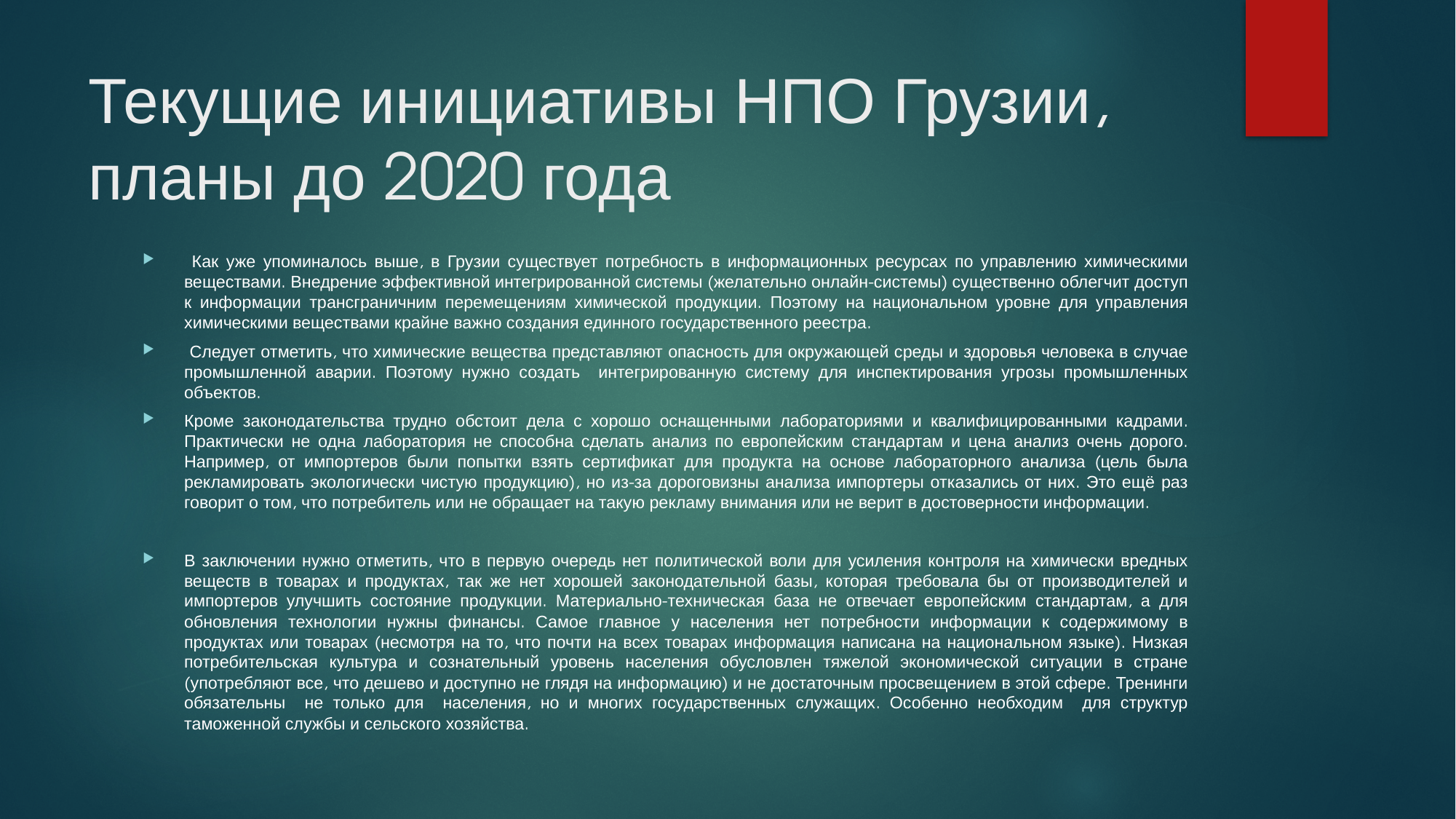

# Текущие инициативы НПО Грузии, планы до 2020 года
 Как уже упоминалось выше, в Грузии существует потребность в информационных ресурсах по управлению химическими веществами. Внедрение эффективной интегрированной системы (желательно онлайн-системы) существенно облегчит доступ к информации трансграничним перемещениям химической продукции. Поэтому на национальном уровне для управления химическими веществами крайне важно создания единного государственного реестра.
 Следует отметить, что химические вещества представляют опасность для окружающей среды и здоровья человека в случае промышленной аварии. Поэтому нужно создать  интегрированную систему для инспектирования угрозы промышленных объектов.
Кроме законодательства трудно обстоит дела с хорошо оснащенными лабораториями и квалифицированными кадрами. Практически не одна лаборатория не способна сделать анализ по европейским стандартам и цена анализ очень дорого. Например, от импортеров были попытки взять сертификат для продукта на основе лабораторного анализа (цель была рекламировать экологически чистую продукцию), но из-за дороговизны анализа импортеры отказались от них. Это ещё раз говорит о том, что потребитель или не обращает на такую рекламу внимания или не верит в достоверности информации.

В заключении нужно отметить, что в первую очередь нет политической воли для усиления контроля на химически вредных веществ в товарах и продуктах, так же нет хорошей законодательной базы, которая требовала бы от производителей и импортеров улучшить состояние продукции. Материально-техническая база не отвечает европейским стандартам, а для обновления технологии нужны финансы. Самое главное у населения нет потребности информации к содержимому в продуктах или товарах (несмотря на то, что почти на всех товарах информация написана на национальном языке). Низкая потребительская культура и сознательный уровень населения обусловлен тяжелой экономической ситуации в стране (употребляют все, что дешево и доступно не глядя на информацию) и не достаточным просвещением в этой сфере. Тренинги обязательны  не только для  населения, но и многих государственных служащих. Особенно необходим  для структур таможенной службы и сельского хозяйства.